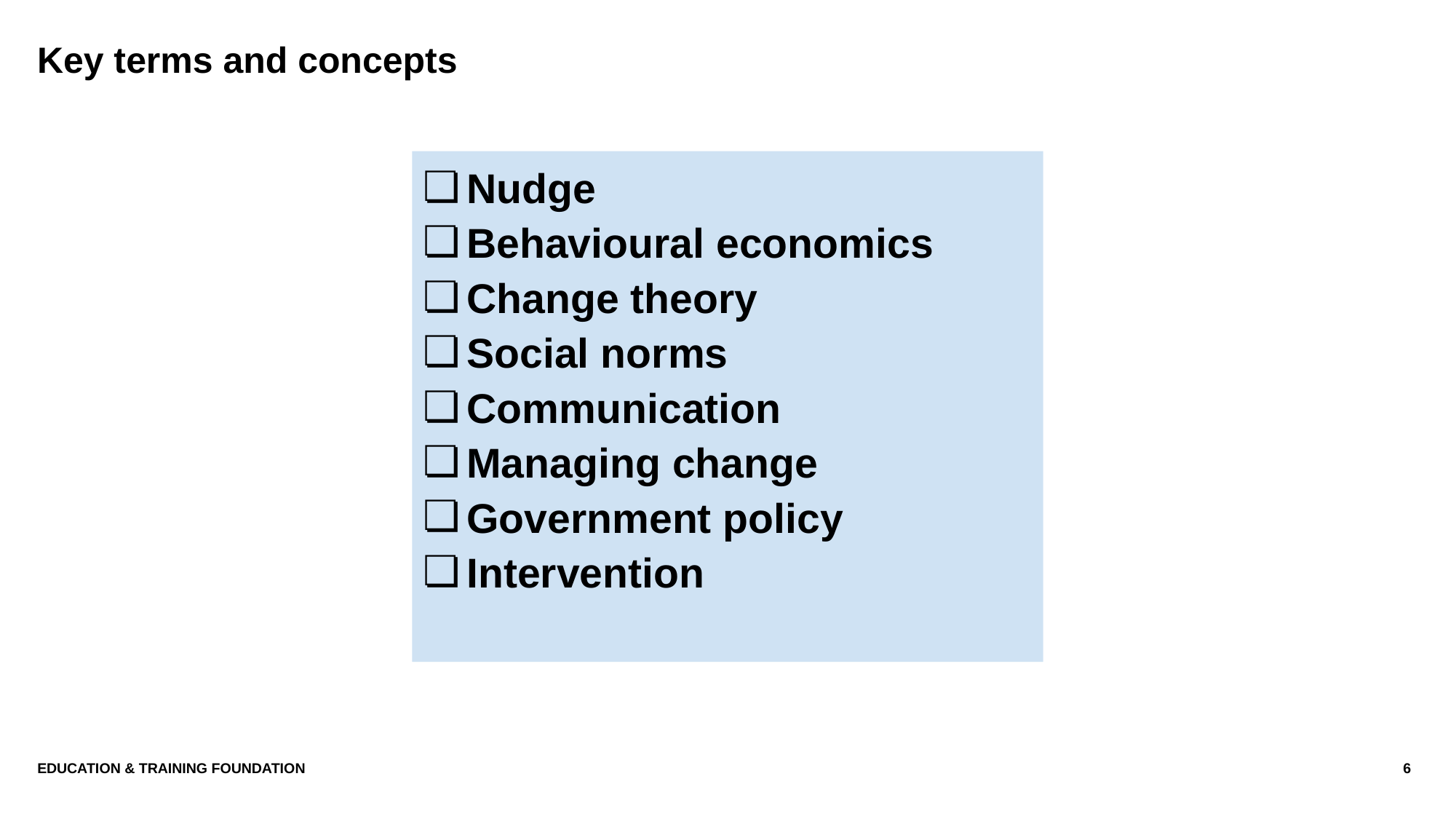

# Key terms and concepts
Nudge
Behavioural economics
Change theory
Social norms
Communication
Managing change
Government policy
Intervention

Education & Training Foundation
6